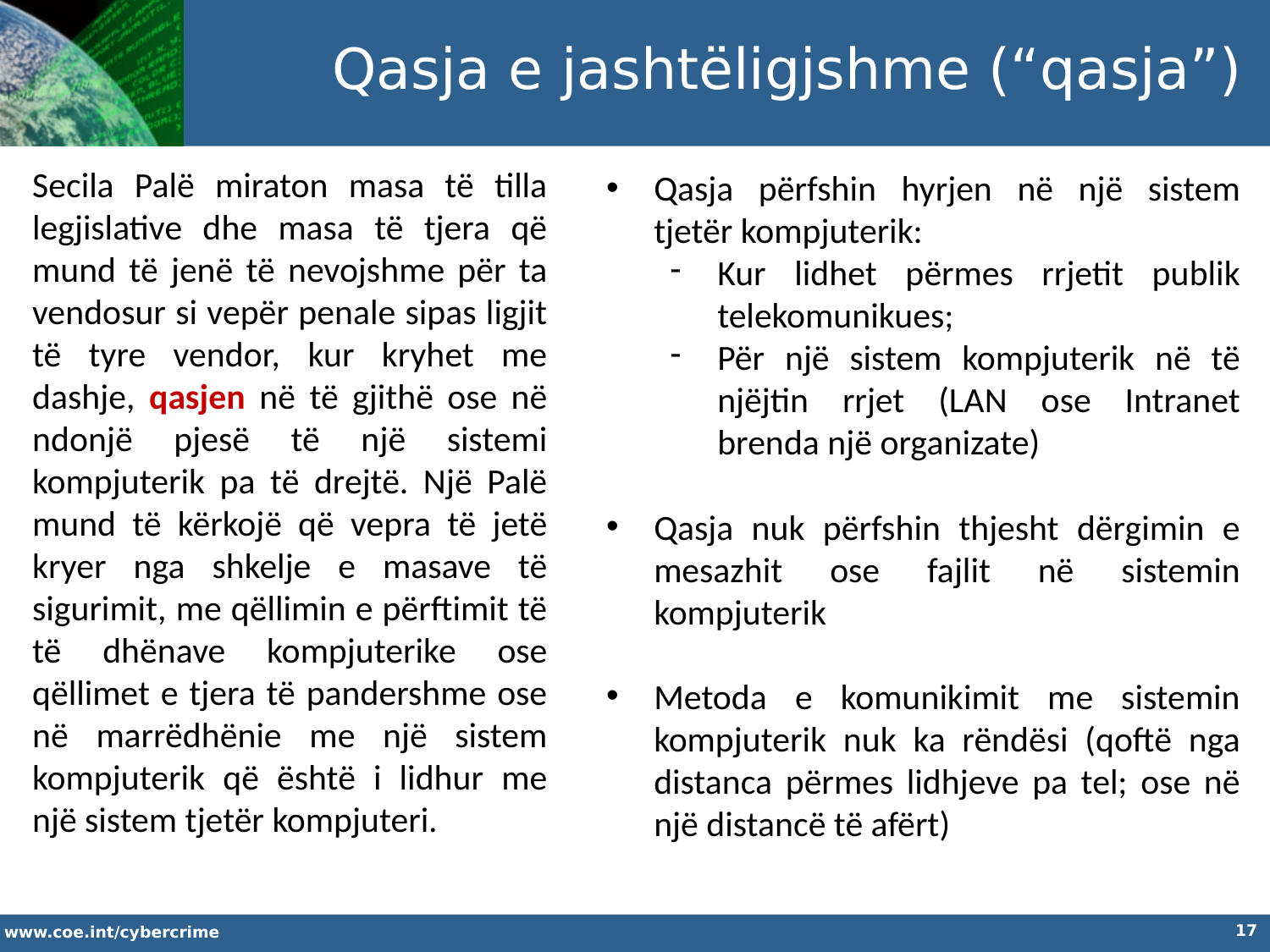

Qasja e jashtëligjshme (“qasja”)
Secila Palë miraton masa të tilla legjislative dhe masa të tjera që mund të jenë të nevojshme për ta vendosur si vepër penale sipas ligjit të tyre vendor, kur kryhet me dashje, qasjen në të gjithë ose në ndonjë pjesë të një sistemi kompjuterik pa të drejtë. Një Palë mund të kërkojë që vepra të jetë kryer nga shkelje e masave të sigurimit, me qëllimin e përftimit të të dhënave kompjuterike ose qëllimet e tjera të pandershme ose në marrëdhënie me një sistem kompjuterik që është i lidhur me një sistem tjetër kompjuteri.
Qasja përfshin hyrjen në një sistem tjetër kompjuterik:
Kur lidhet përmes rrjetit publik telekomunikues;
Për një sistem kompjuterik në të njëjtin rrjet (LAN ose Intranet brenda një organizate)

Qasja nuk përfshin thjesht dërgimin e mesazhit ose fajlit në sistemin kompjuterik

Metoda e komunikimit me sistemin kompjuterik nuk ka rëndësi (qoftë nga distanca përmes lidhjeve pa tel; ose në një distancë të afërt)